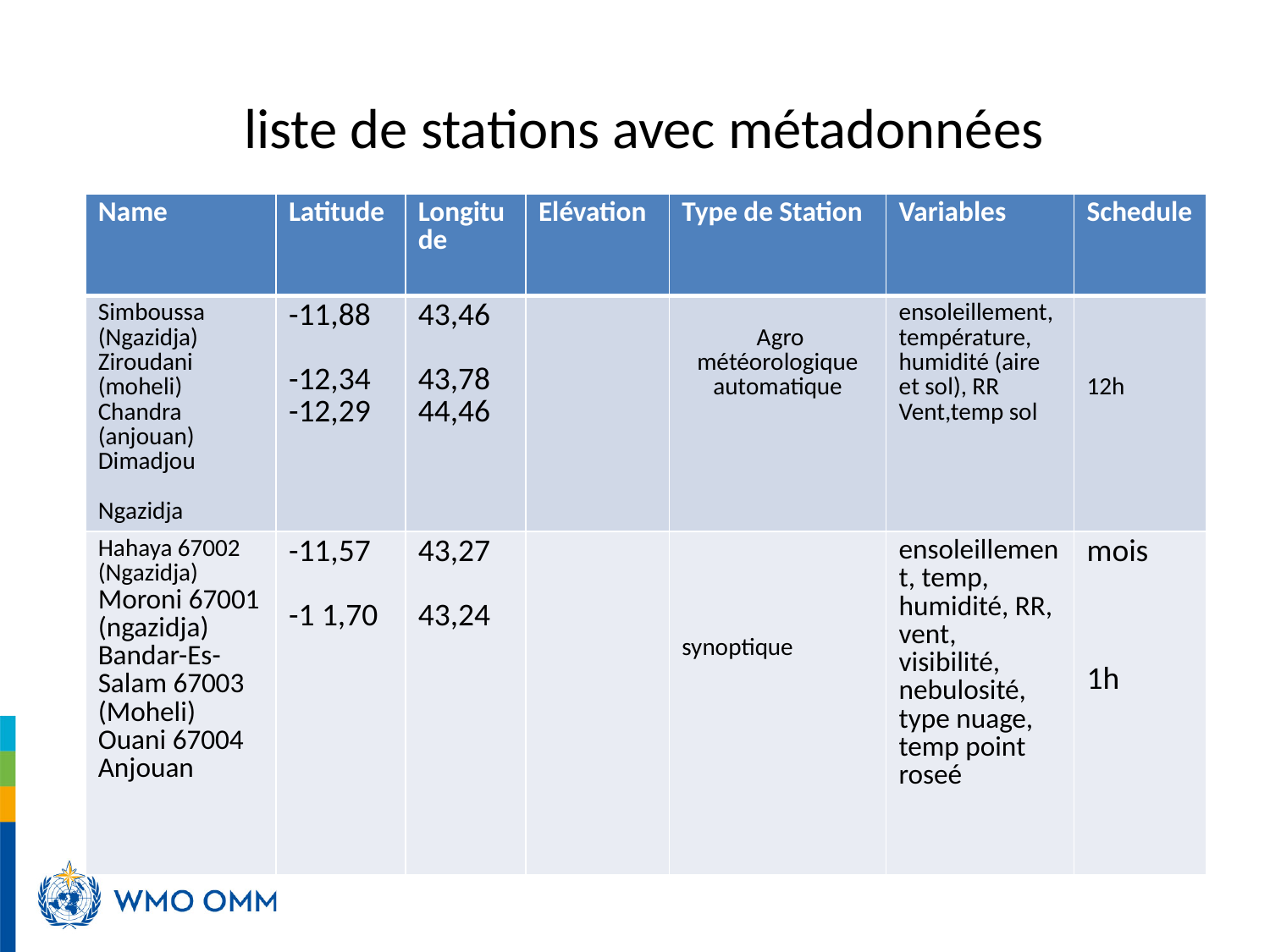

# liste de stations avec métadonnées
| Name | Latitude | Longitude | Elévation | Type de Station | Variables | Schedule |
| --- | --- | --- | --- | --- | --- | --- |
| Simboussa (Ngazidja) Ziroudani (moheli) Chandra (anjouan) Dimadjou Ngazidja | -11,88 -12,34 -12,29 | 43,46 43,78 44,46 |  | Agro météorologique automatique | ensoleillement, température, humidité (aire et sol), RR Vent,temp sol | 12h |
| Hahaya 67002 (Ngazidja) Moroni 67001 (ngazidja) Bandar-Es-Salam 67003 (Moheli) Ouani 67004 Anjouan | -11,57 -1 1,70 | 43,27 43,24 |  | synoptique | ensoleillement, temp, humidité, RR, vent, visibilité, nebulosité, type nuage, temp point roseé | mois 1h |